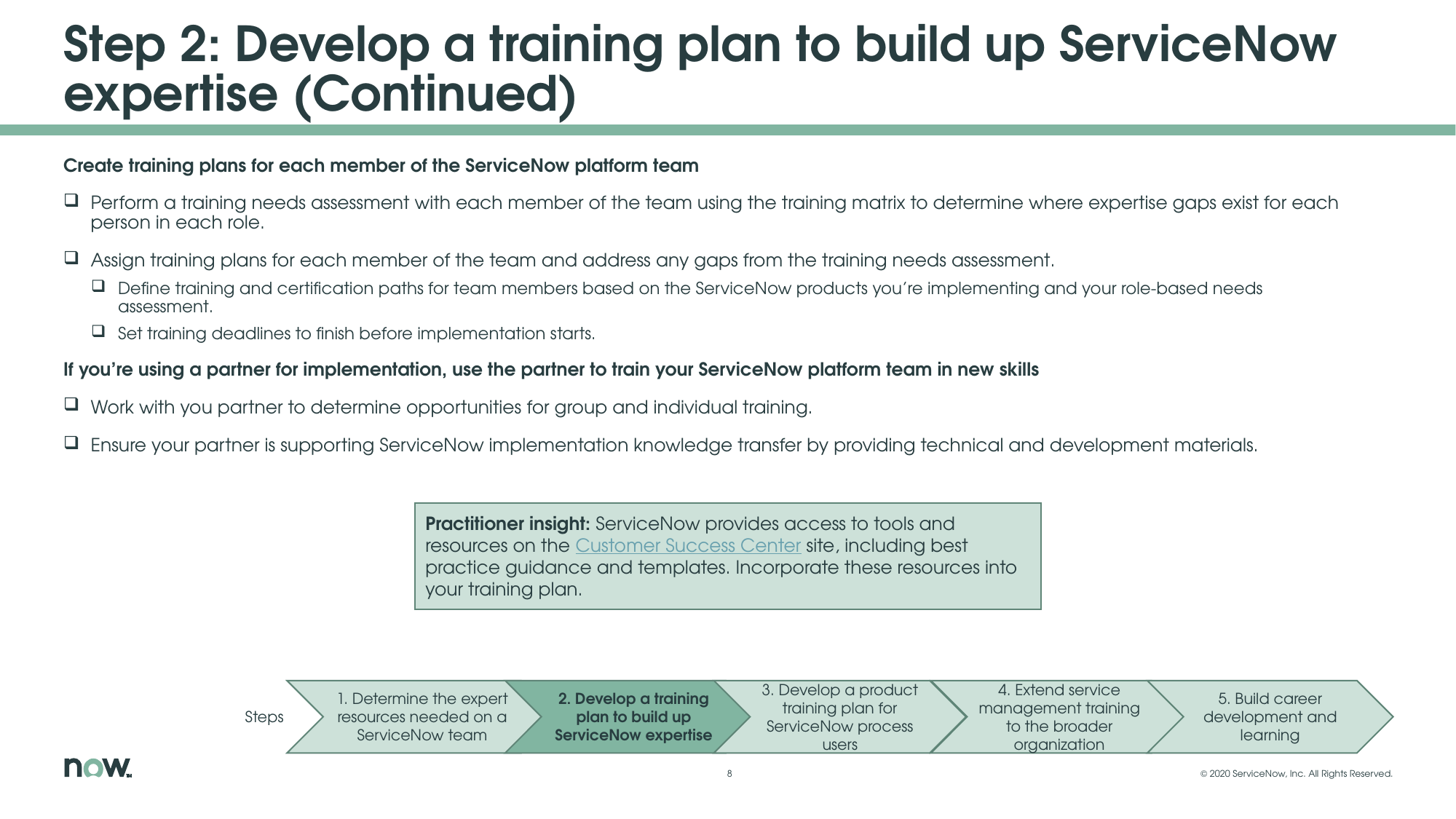

# Step 2: Develop a training plan to build up ServiceNow expertise (Continued)

Create training plans for each member of the ServiceNow platform team
Perform a training needs assessment with each member of the team using the training matrix to determine where expertise gaps exist for each person in each role.
Assign training plans for each member of the team and address any gaps from the training needs assessment.
Define training and certification paths for team members based on the ServiceNow products you’re implementing and your role-based needs assessment.
Set training deadlines to finish before implementation starts.

If you’re using a partner for implementation, use the partner to train your ServiceNow platform team in new skills
Work with you partner to determine opportunities for group and individual training.
Ensure your partner is supporting ServiceNow implementation knowledge transfer by providing technical and development materials.

Practitioner insight: ServiceNow provides access to tools and resources on the Customer Success Center site, including best practice guidance and templates. Incorporate these resources into your training plan.
Steps
1. Determine the expert resources needed on a ServiceNow team
2. Develop a training plan to build up ServiceNow expertise
3. Develop a product training plan for ServiceNow process users
4. Extend service management training to the broader organization
5. Build career development and learning